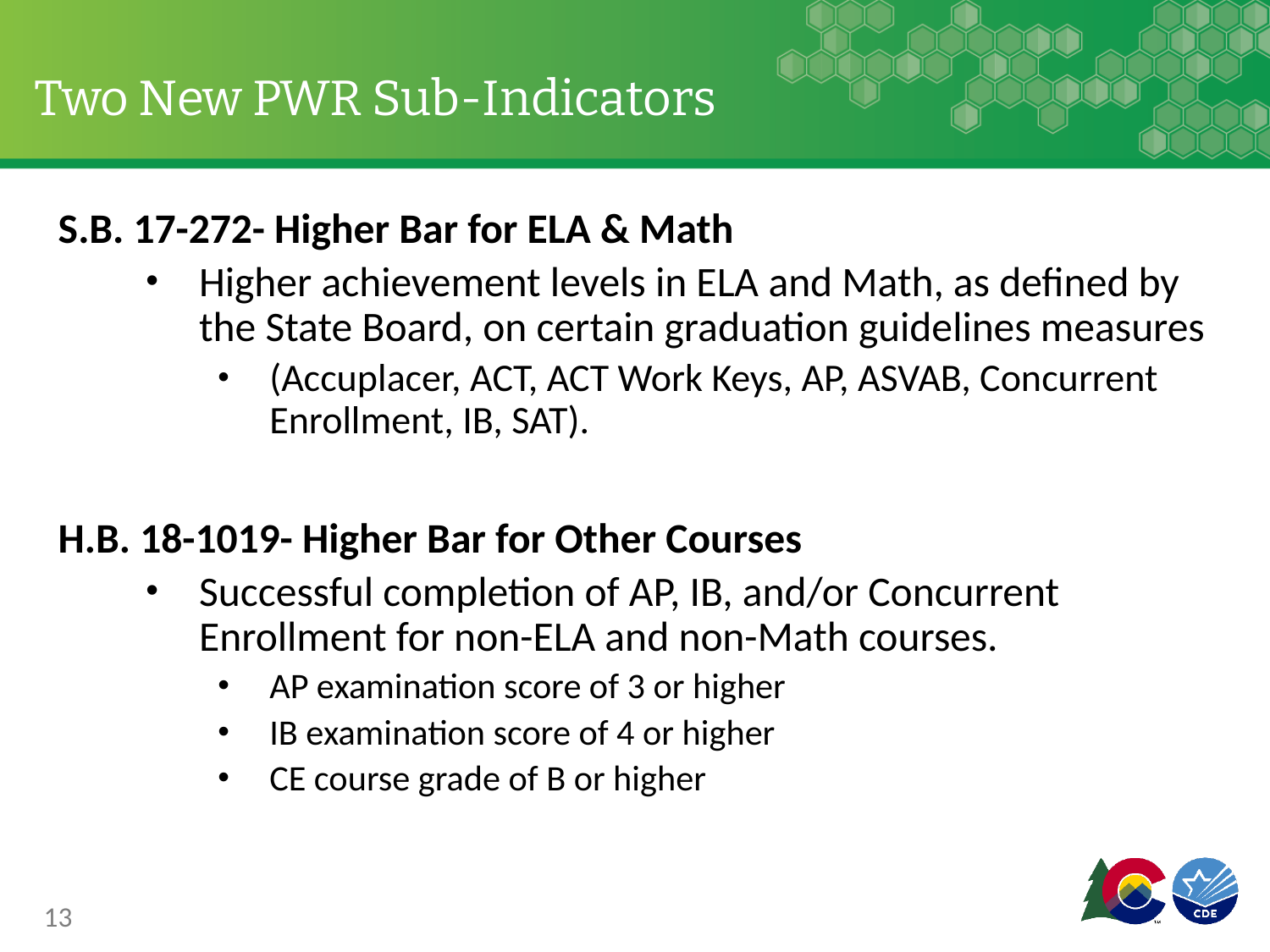

# Two New PWR Sub-Indicators
S.B. 17-272- Higher Bar for ELA & Math
Higher achievement levels in ELA and Math, as defined by the State Board, on certain graduation guidelines measures
(Accuplacer, ACT, ACT Work Keys, AP, ASVAB, Concurrent Enrollment, IB, SAT).

H.B. 18-1019- Higher Bar for Other Courses
Successful completion of AP, IB, and/or Concurrent Enrollment for non-ELA and non-Math courses.
AP examination score of 3 or higher
IB examination score of 4 or higher
CE course grade of B or higher

13